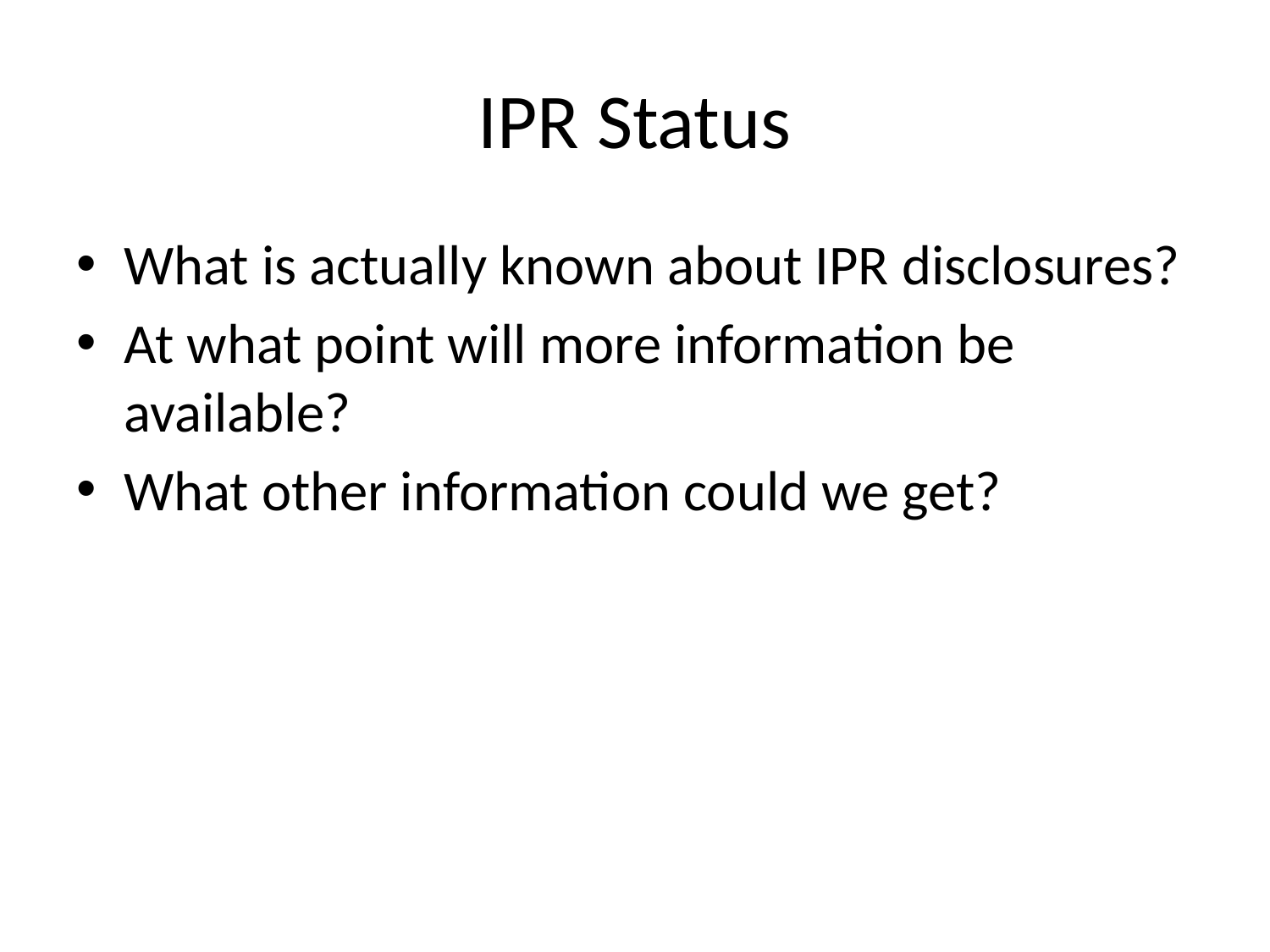

# IPR Status
What is actually known about IPR disclosures?
At what point will more information be available?
What other information could we get?